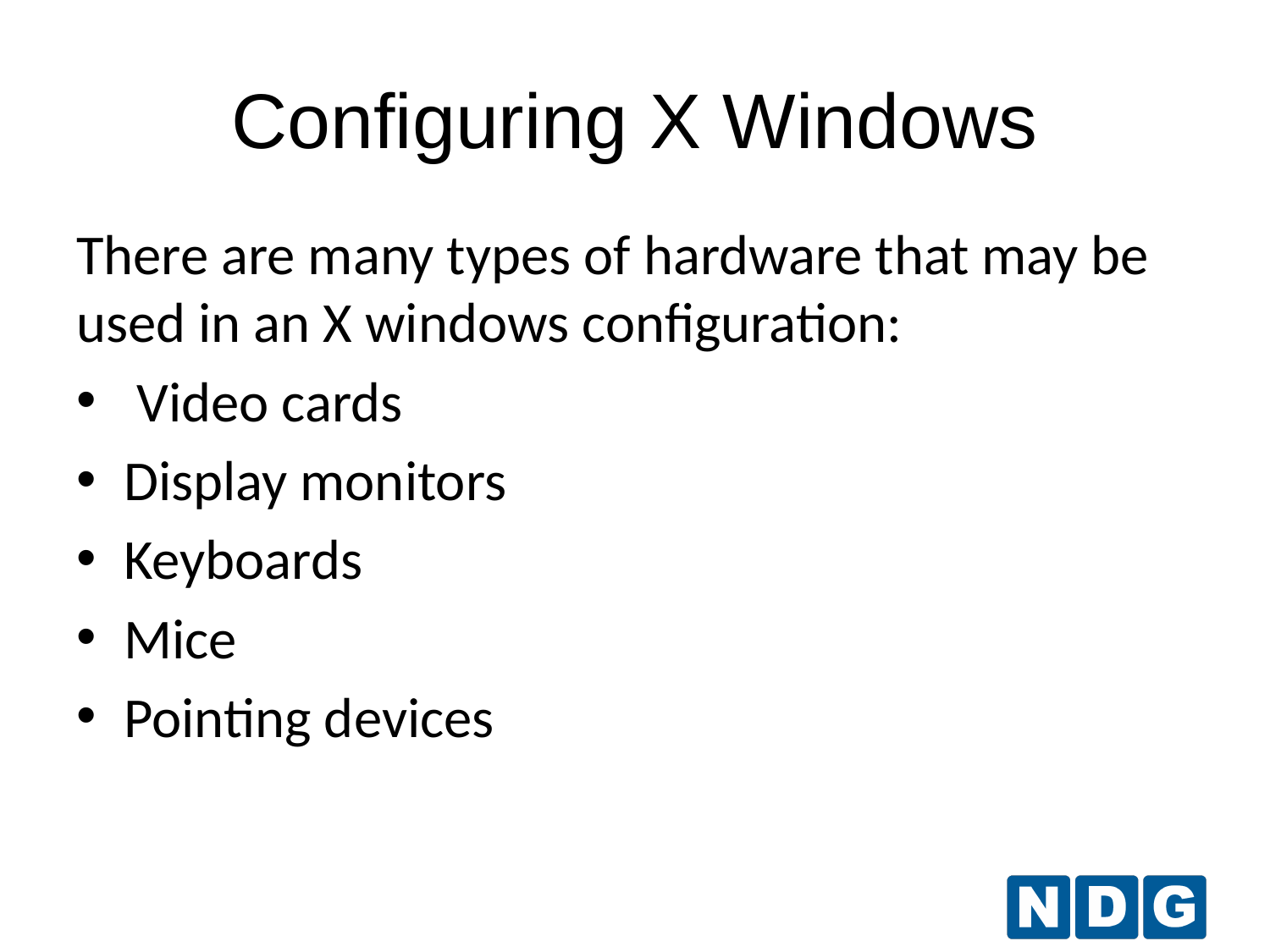

# Configuring X Windows
There are many types of hardware that may be used in an X windows configuration:
 Video cards
Display monitors
Keyboards
Mice
Pointing devices